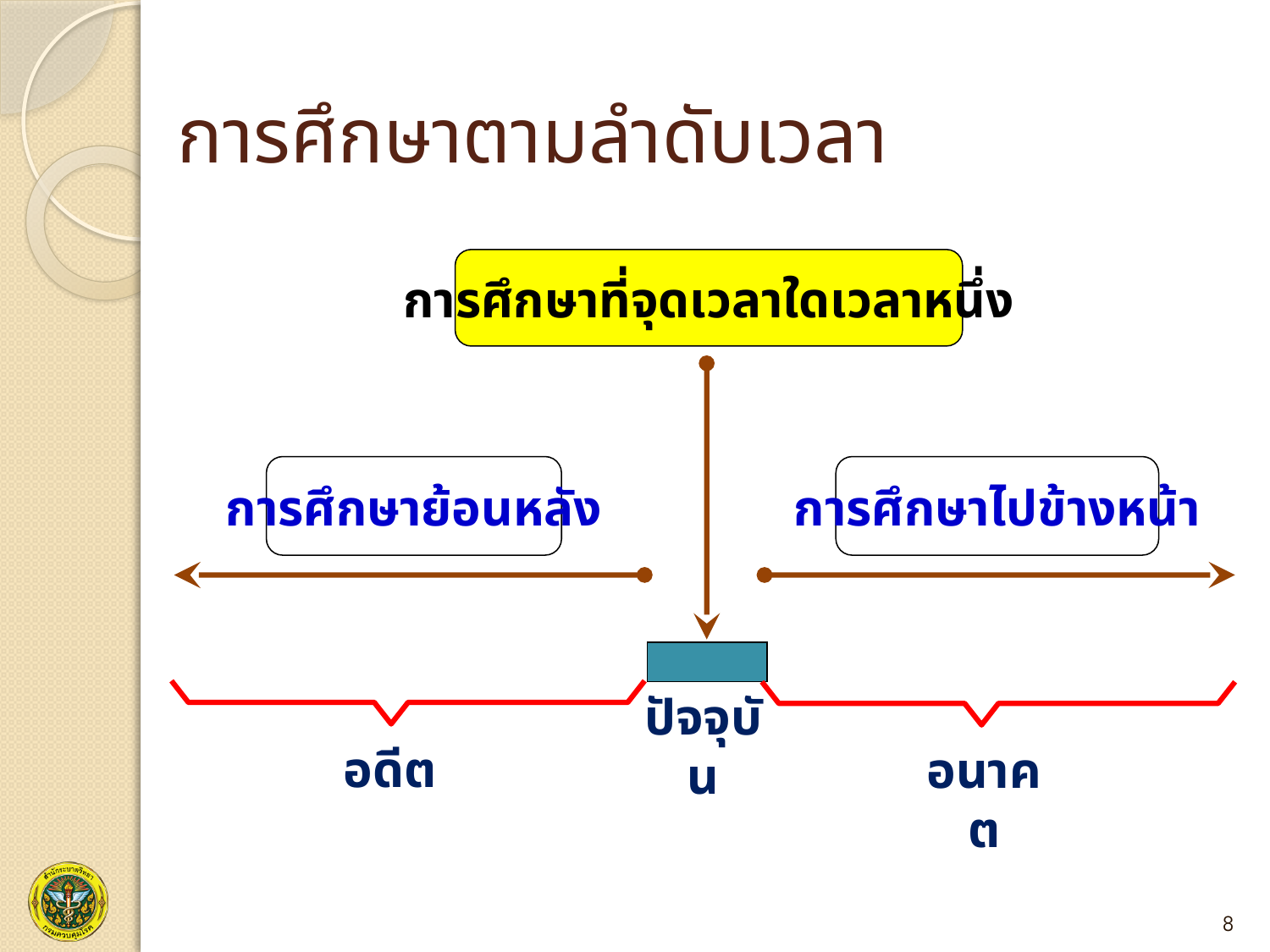

# การศึกษาตามลำดับเวลา
การศึกษาที่จุดเวลาใดเวลาหนึ่ง

การศึกษาย้อนหลัง
การศึกษาไปข้างหน้า

ปัจจุบัน

อดีต

อนาคต
8